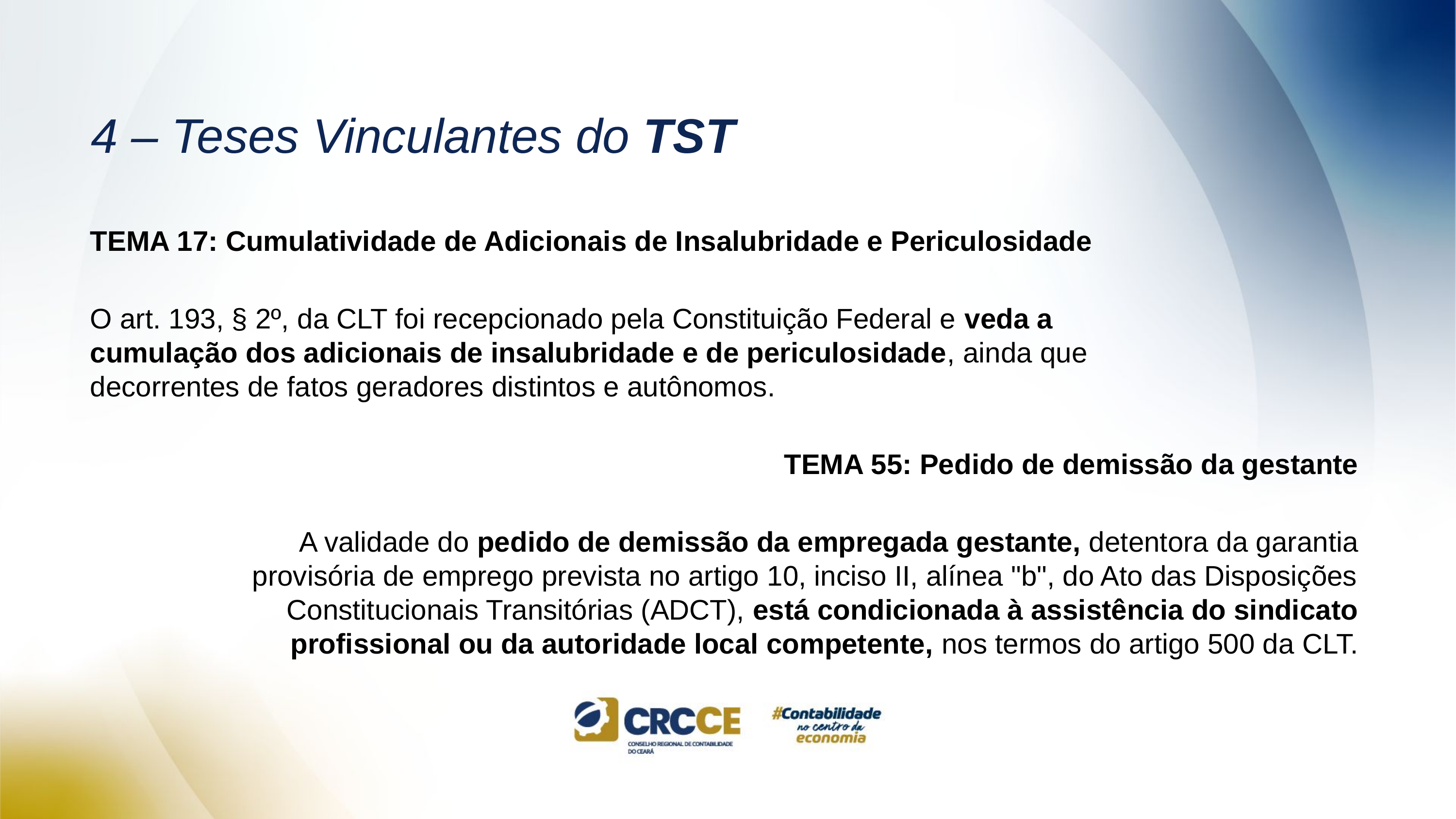

# 4 – Teses Vinculantes do TST
TEMA 17: Cumulatividade de Adicionais de Insalubridade e Periculosidade

O art. 193, § 2º, da CLT foi recepcionado pela Constituição Federal e veda a cumulação dos adicionais de insalubridade e de periculosidade, ainda que decorrentes de fatos geradores distintos e autônomos.
TEMA 55: Pedido de demissão da gestante

A validade do pedido de demissão da empregada gestante, detentora da garantia provisória de emprego prevista no artigo 10, inciso II, alínea "b", do Ato das Disposições Constitucionais Transitórias (ADCT), está condicionada à assistência do sindicato profissional ou da autoridade local competente, nos termos do artigo 500 da CLT.